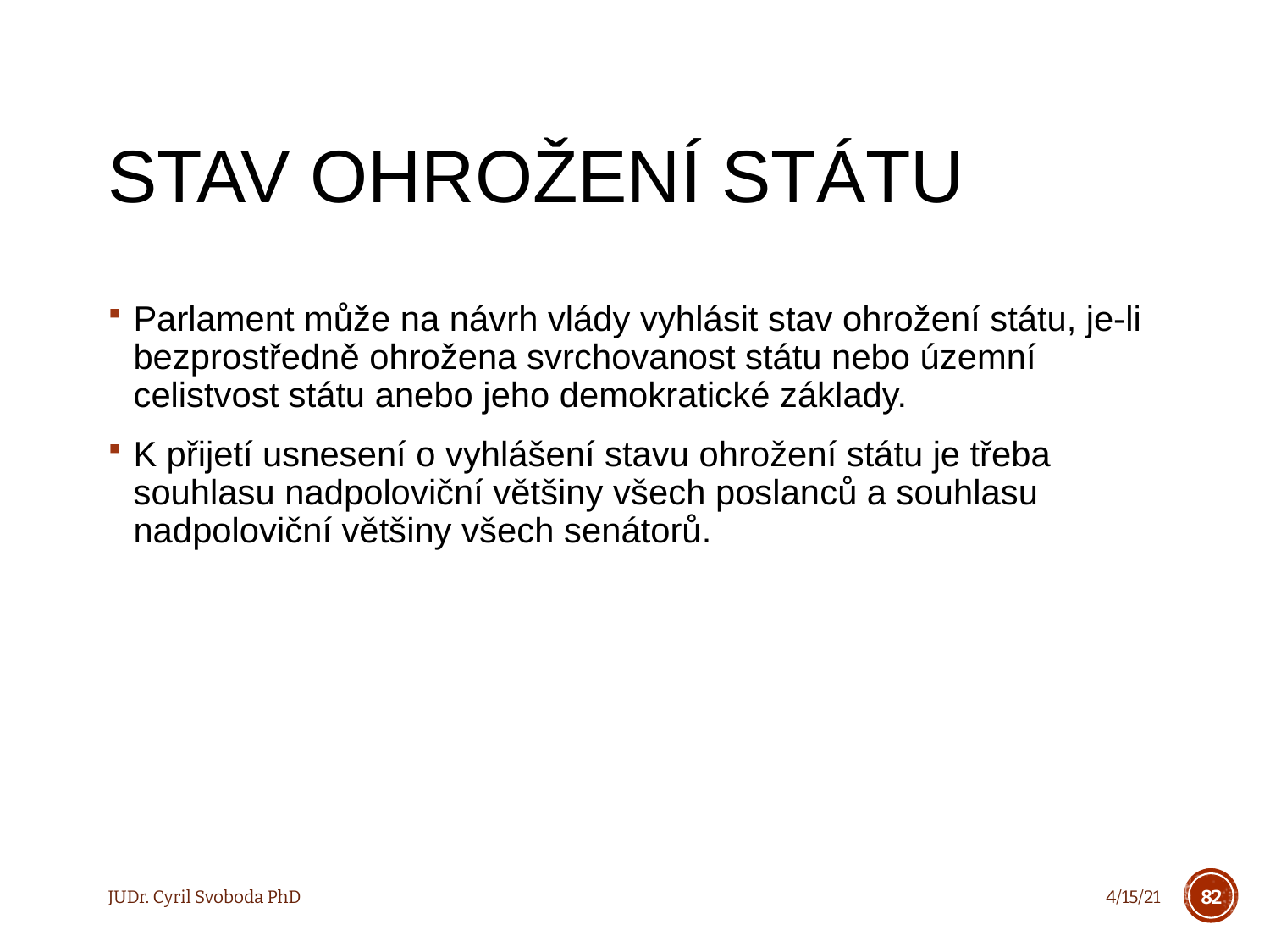

# Stav ohrožení státu
Parlament může na návrh vlády vyhlásit stav ohrožení státu, je-li bezprostředně ohrožena svrchovanost státu nebo územní celistvost státu anebo jeho demokratické základy.
K přijetí usnesení o vyhlášení stavu ohrožení státu je třeba souhlasu nadpoloviční většiny všech poslanců a souhlasu nadpoloviční většiny všech senátorů.
JUDr. Cyril Svoboda PhD
4/15/21
82